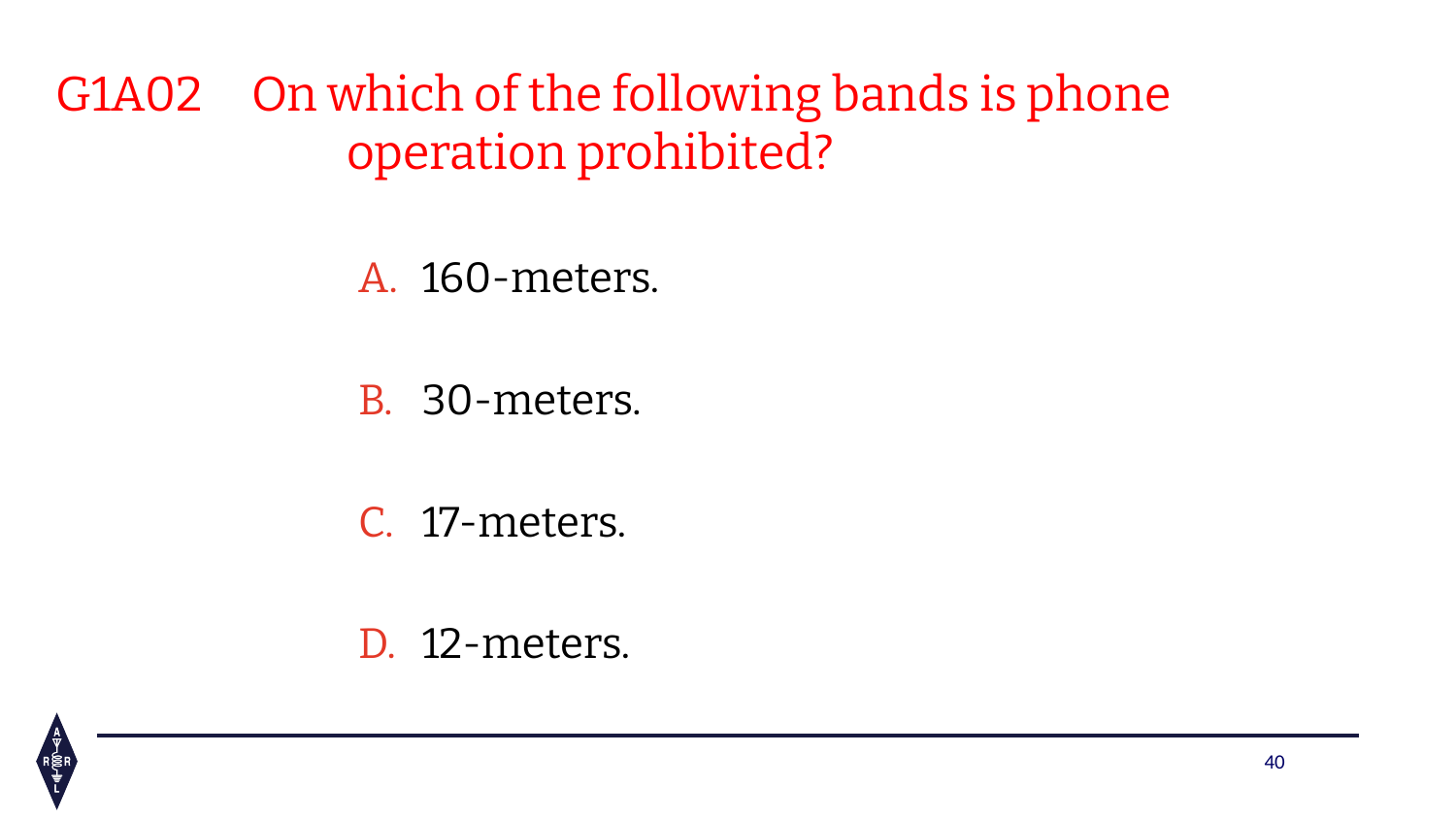

G1A02     On which of the following bands is phone               			operation prohibited?
160-meters. ​

30-meters. ​

17-meters.​

12-meters.
40